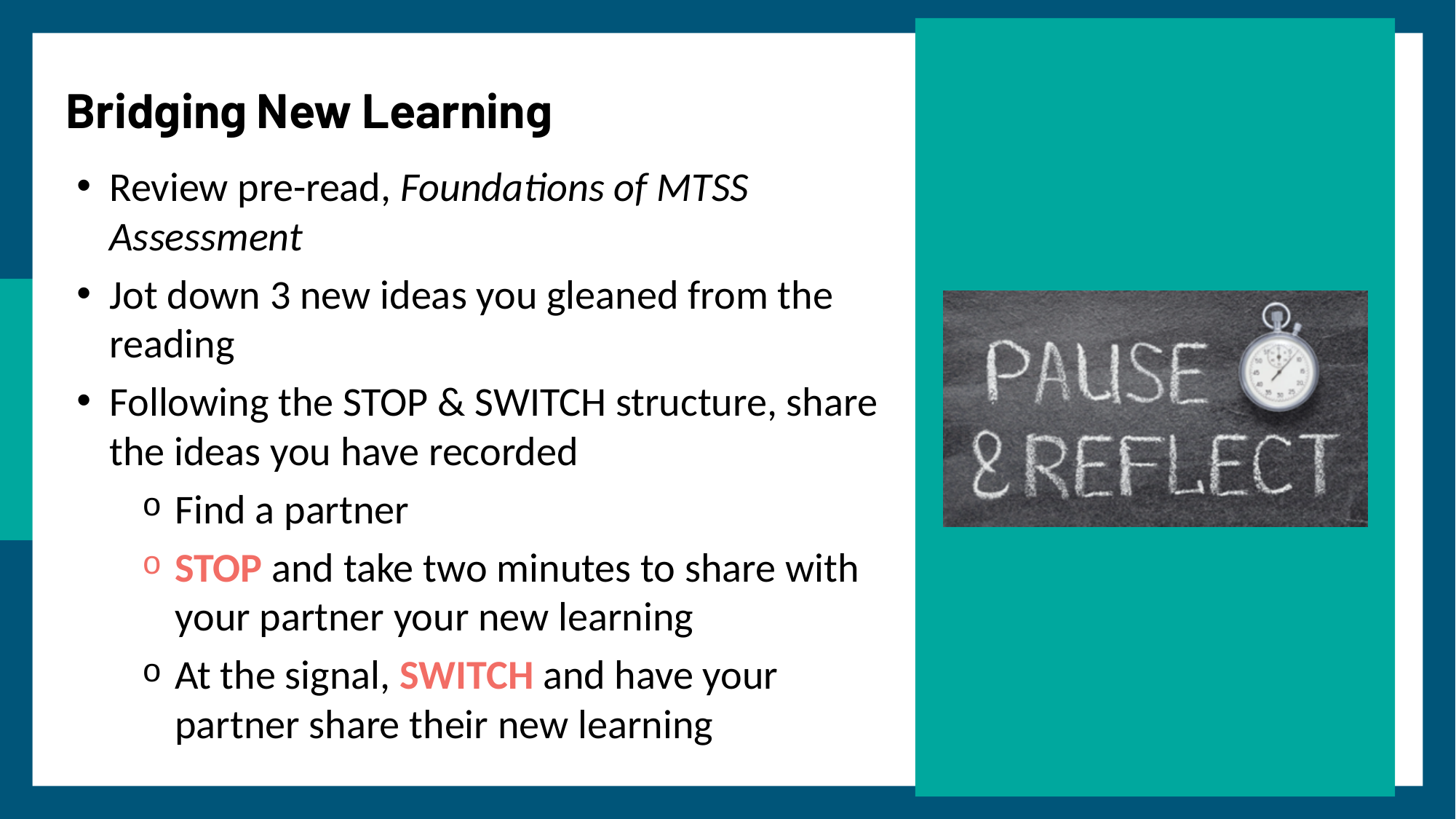

# Bridging New Learning
Review pre-read, Foundations of MTSS Assessment
Jot down 3 new ideas you gleaned from the reading
Following the STOP & SWITCH structure, share the ideas you have recorded
Find a partner
STOP and take two minutes to share with your partner your new learning
At the signal, SWITCH and have your partner share their new learning